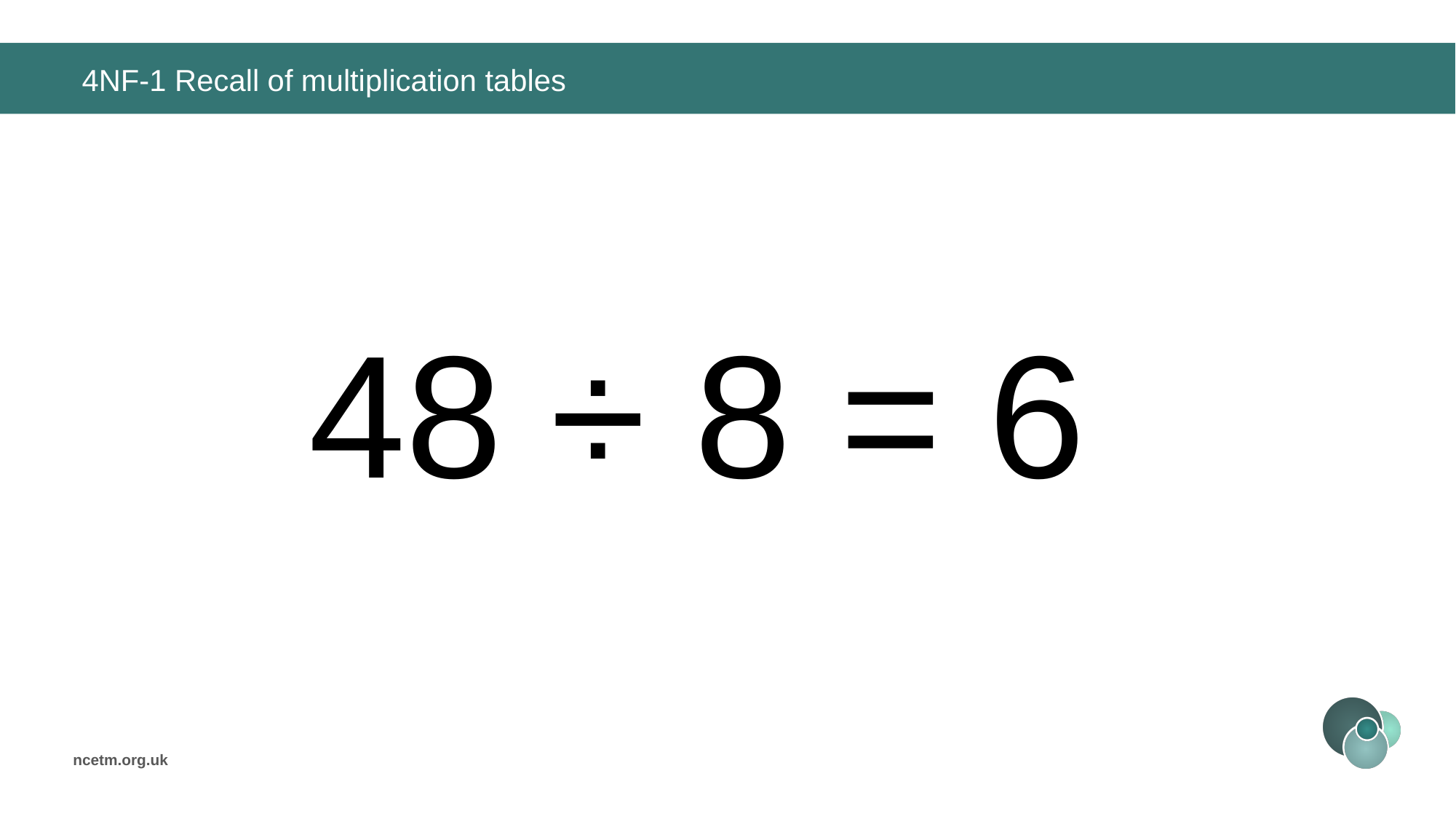

# 4NF-1 Recall of multiplication tables
48 ÷ 8 =
6